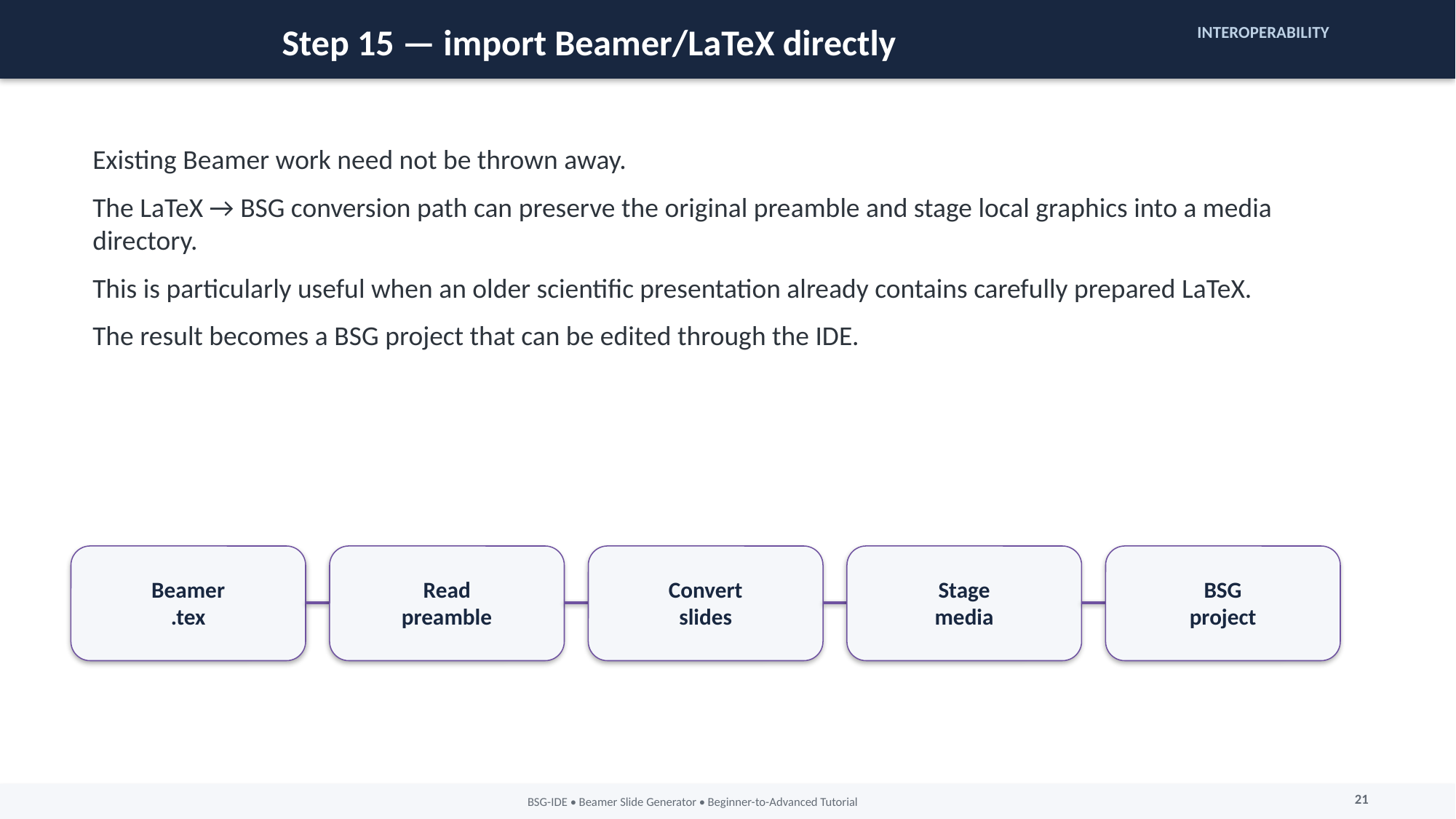

Step 15 — import Beamer/LaTeX directly
INTEROPERABILITY
Existing Beamer work need not be thrown away.
The LaTeX → BSG conversion path can preserve the original preamble and stage local graphics into a media directory.
This is particularly useful when an older scientific presentation already contains carefully prepared LaTeX.
The result becomes a BSG project that can be edited through the IDE.

Beamer
.tex
Read
preamble
Convert
slides
Stage
media
BSG
project

21
BSG-IDE • Beamer Slide Generator • Beginner-to-Advanced Tutorial